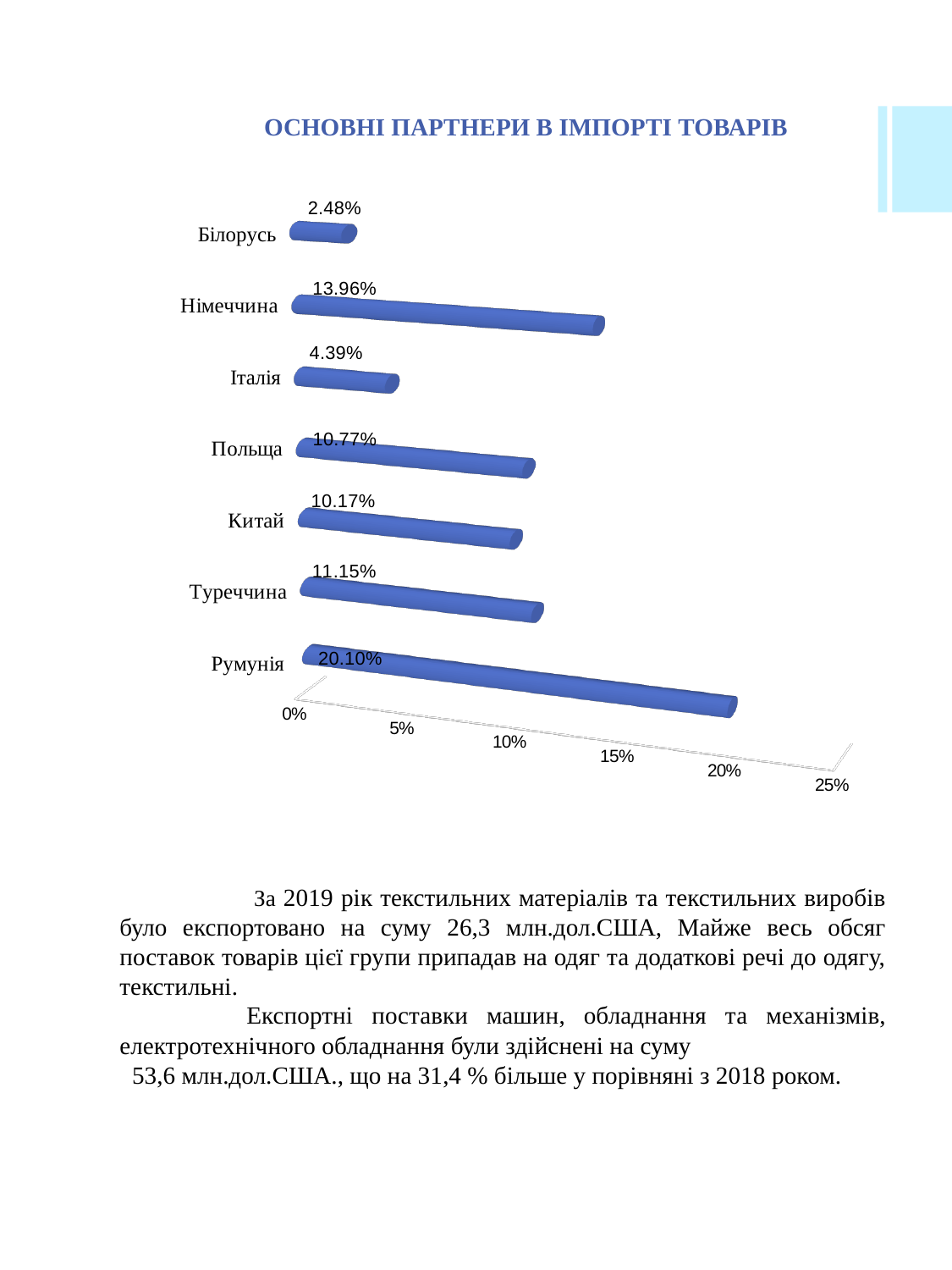

ОСНОВНІ ПАРТНЕРИ В ІМПОРТІ ТОВАРІВ

[unsupported chart]

	 За 2019 рік текстильних матеріалів та текстильних виробів було експортовано на суму 26,3 млн.дол.США, Майже весь обсяг поставок товарів цієї групи припадав на одяг та додаткові речі до одягу, текстильні.
	Експортні поставки машин, обладнання та механізмів, електротехнічного обладнання були здійснені на суму                                  53,6 млн.дол.США., що на 31,4 % більше у порівняні з 2018 роком.